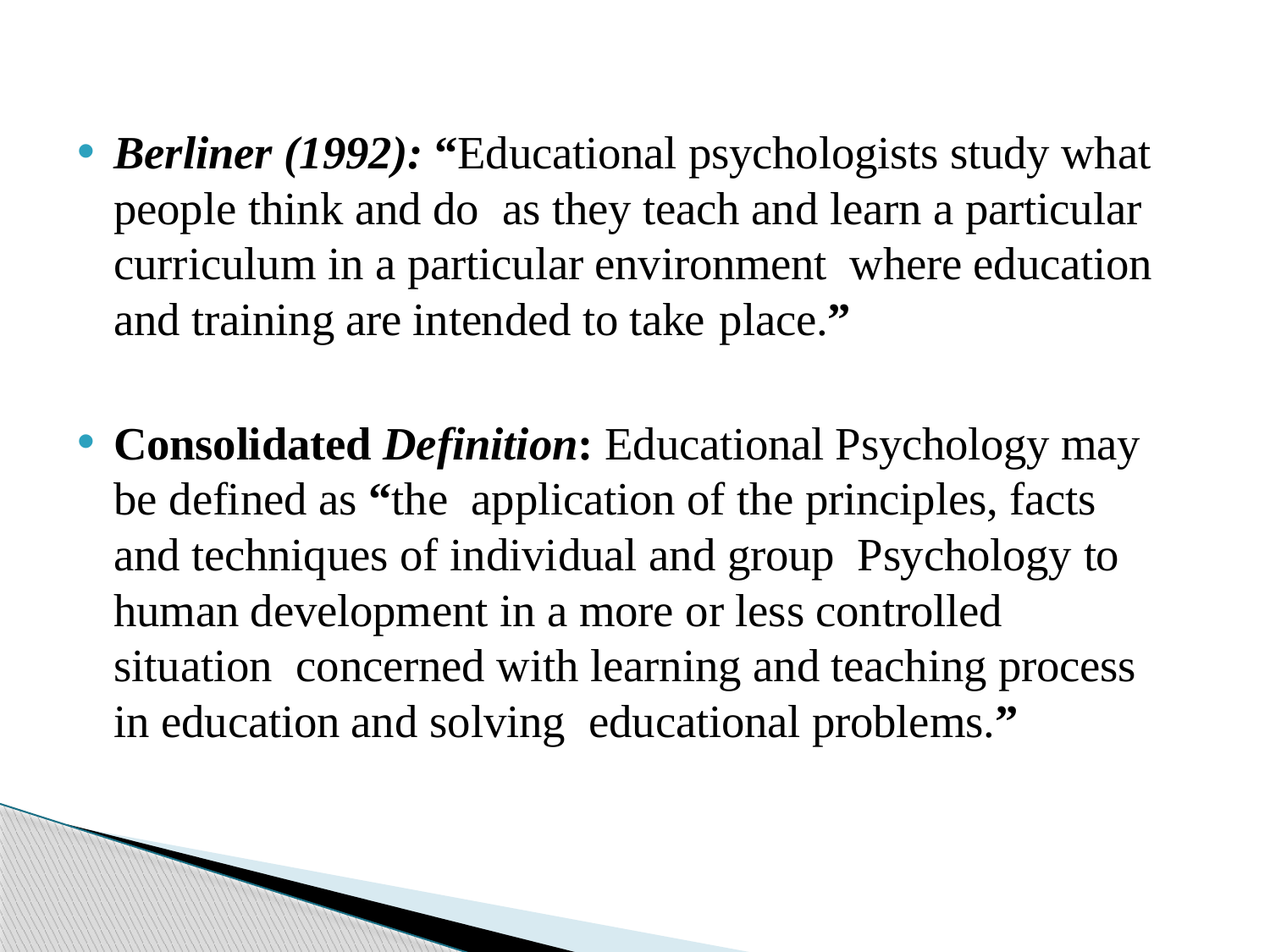

Berliner (1992): “Educational psychologists study what people think and do  as they teach and learn a particular curriculum in a particular environment  where education and training are intended to take place.”

Consolidated Definition: Educational Psychology may be defined as “the  application of the principles, facts and techniques of individual and group  Psychology to human development in a more or less controlled situation  concerned with learning and teaching process in education and solving  educational problems.”